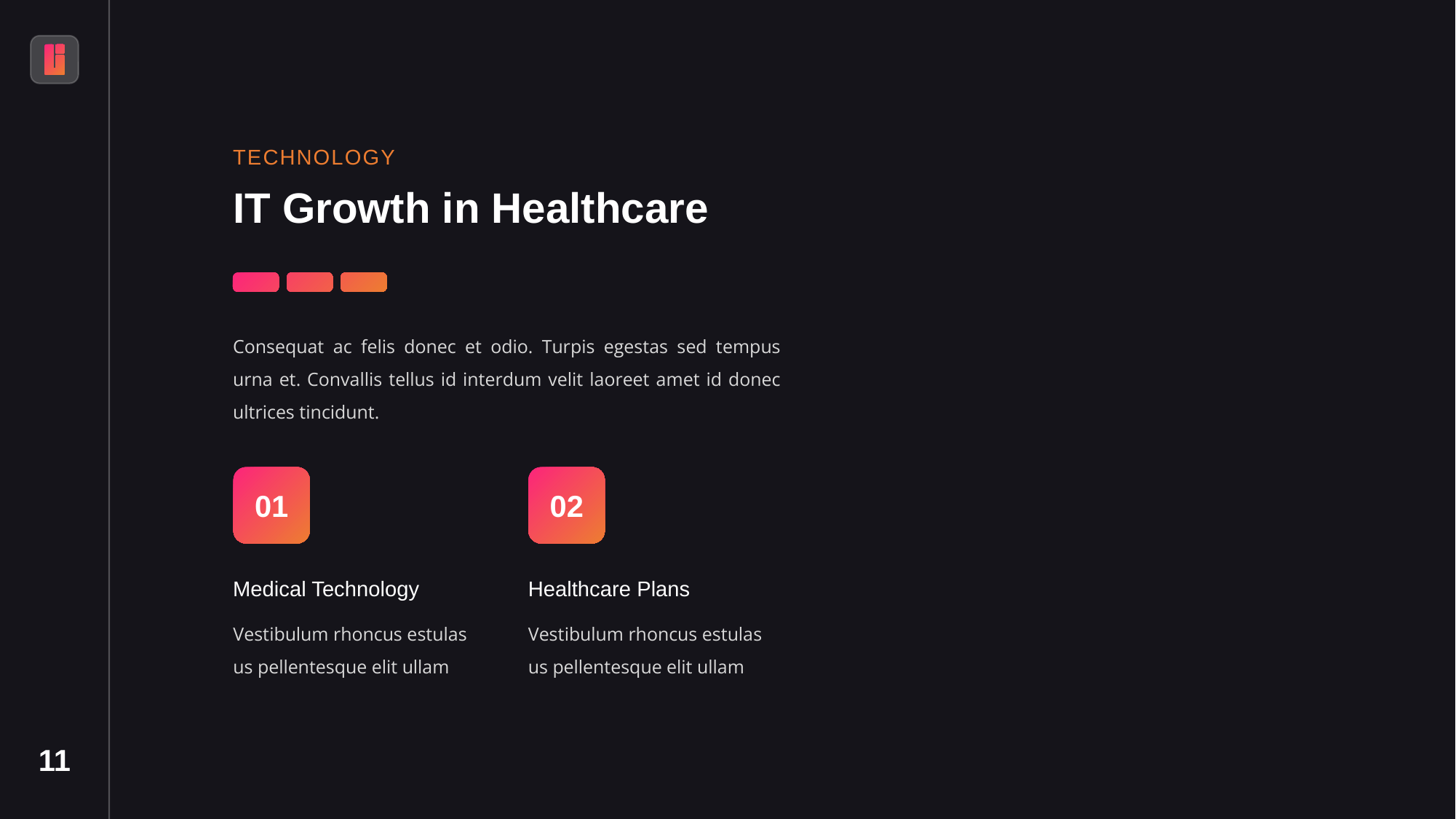

TECHNOLOGY
IT Growth in Healthcare

Consequat ac felis donec et odio. Turpis egestas sed tempus urna et. Convallis tellus id interdum velit laoreet amet id donec ultrices tincidunt.

01
Medical Technology
Vestibulum rhoncus estulas us pellentesque elit ullam

02
Healthcare Plans
Vestibulum rhoncus estulas us pellentesque elit ullam